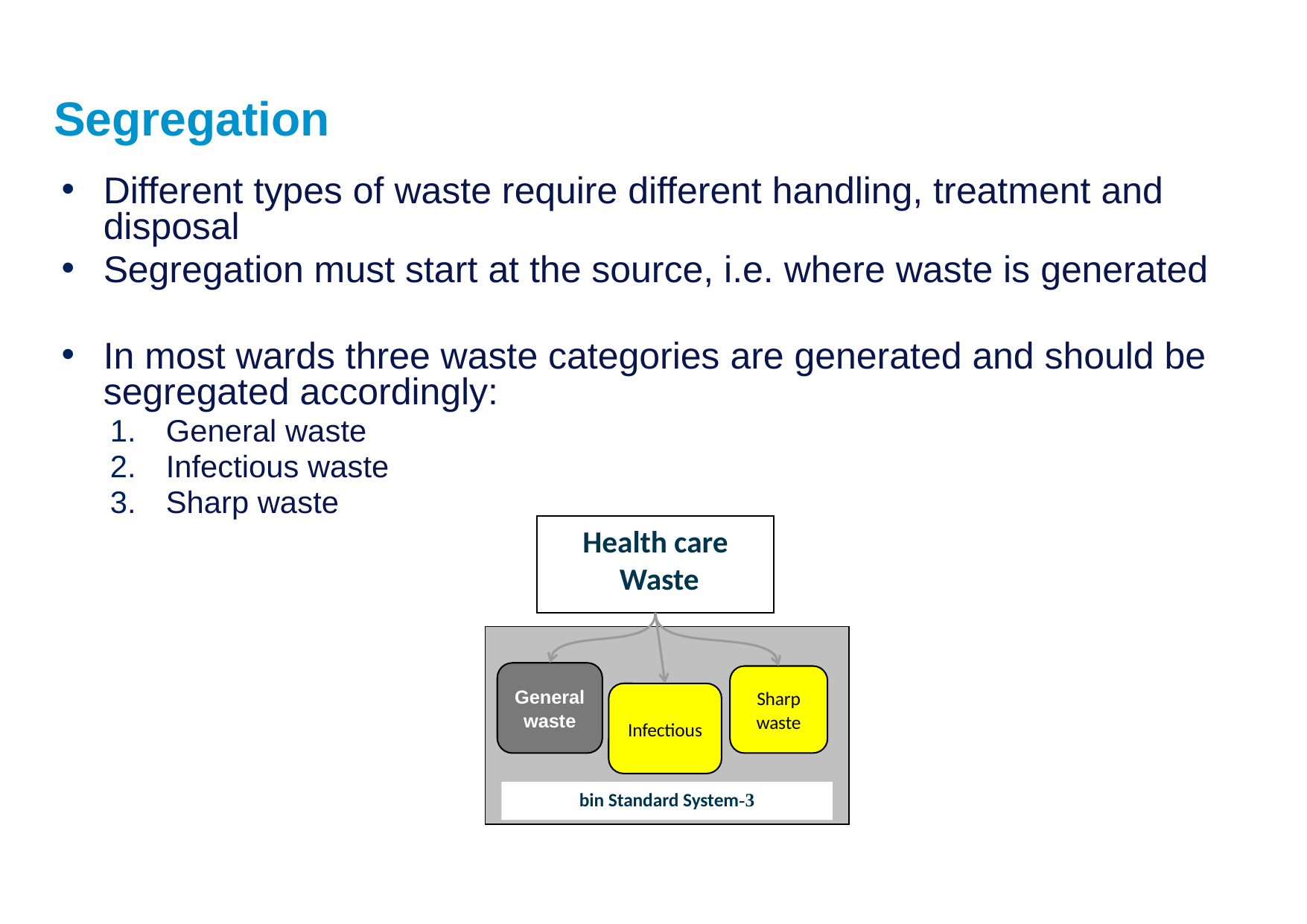

# Segregation
Different types of waste require different handling, treatment and disposal
Segregation must start at the source, i.e. where waste is generated

In most wards three waste categories are generated and should be segregated accordingly:
General waste
Infectious waste
Sharp waste

Health care Waste

3-bin Standard System

General waste
Sharp waste
Infectious